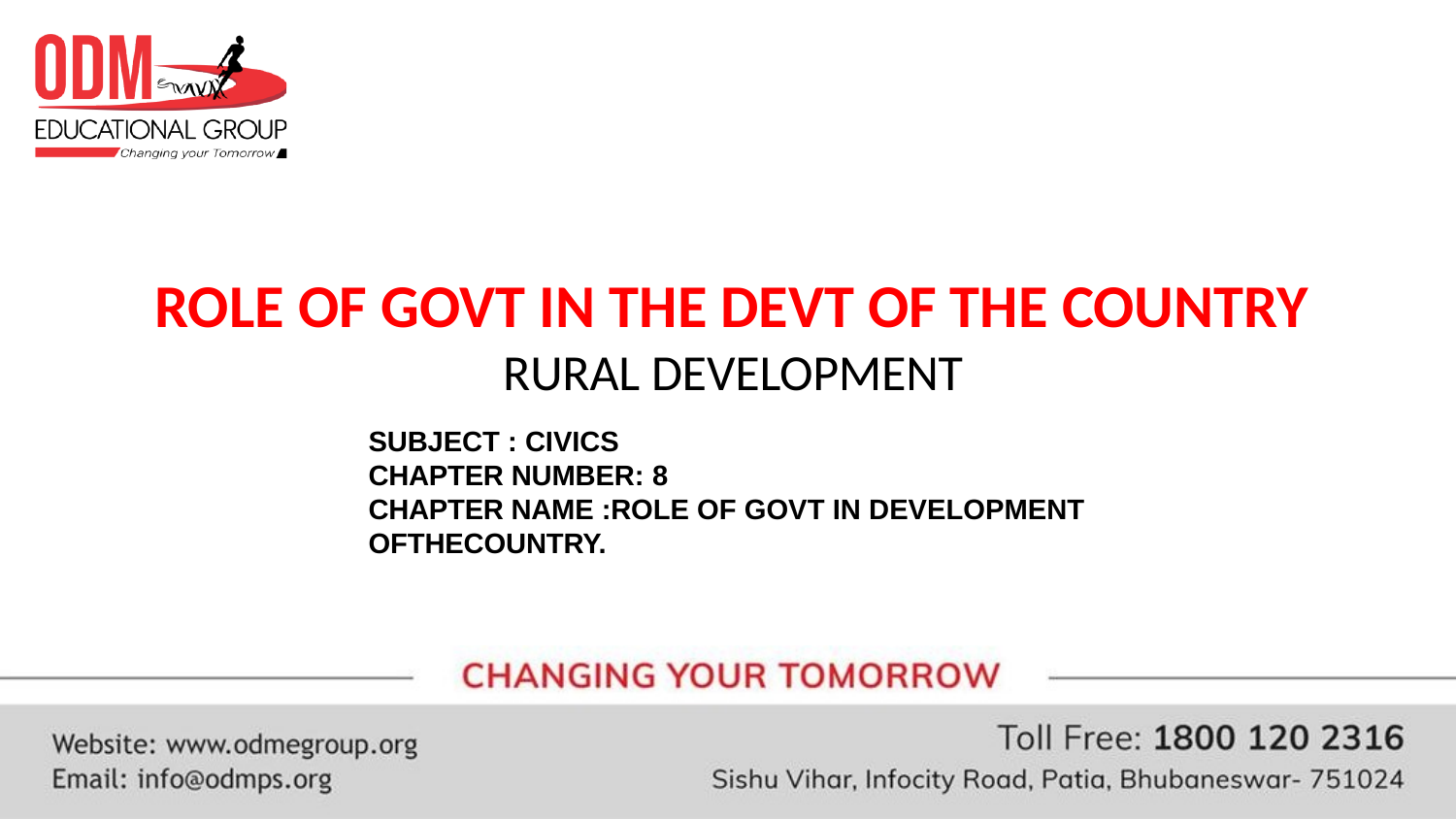

# ROLE OF GOVT IN THE DEVT OF THE COUNTRY
RURAL DEVELOPMENT
SUBJECT : CIVICS  CHAPTER NUMBER: 8
CHAPTER NAME :ROLE OF GOVT IN DEVELOPMENT  OFTHECOUNTRY.